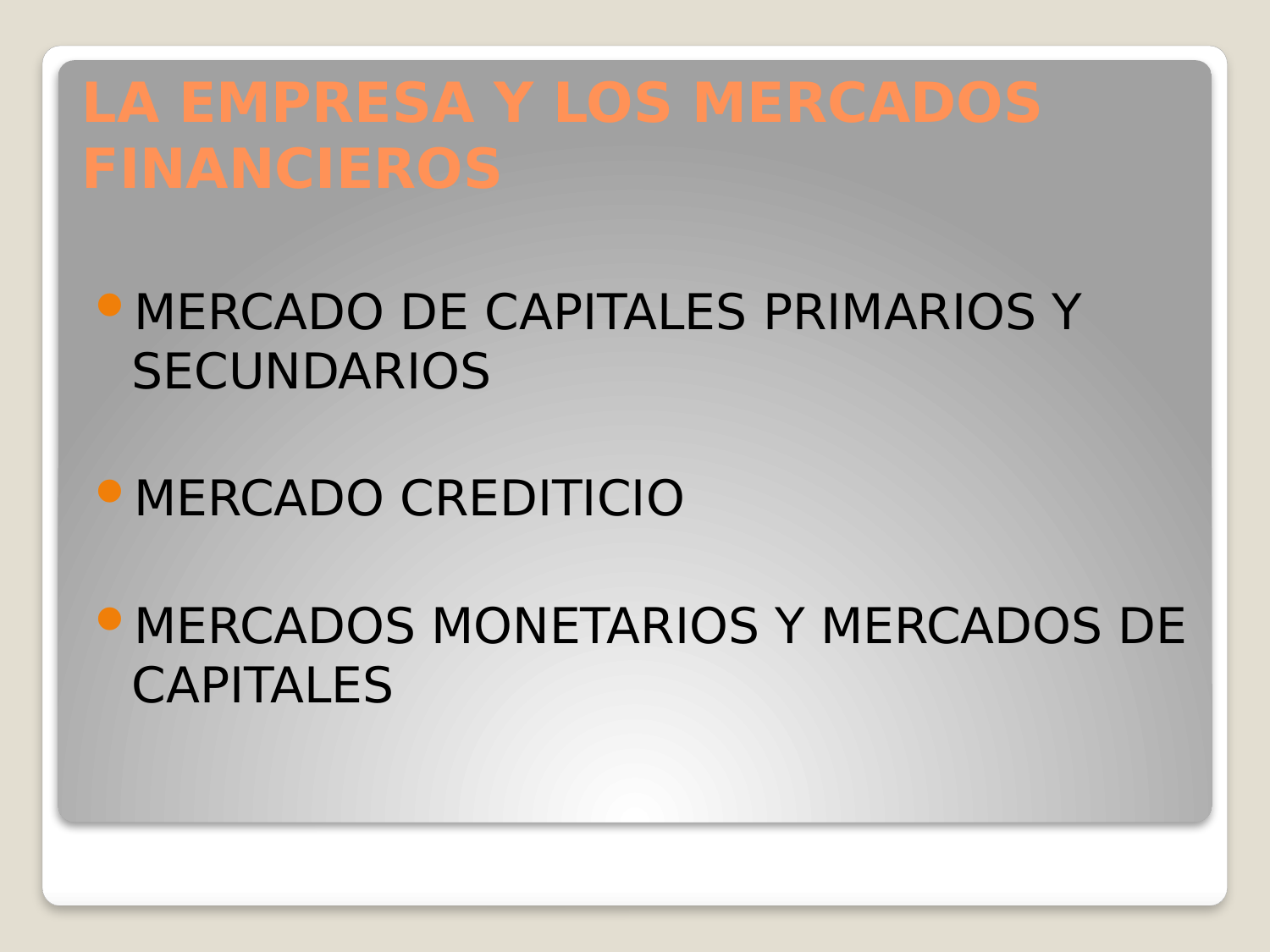

# LA EMPRESA Y LOS MERCADOS FINANCIEROS
MERCADO DE CAPITALES PRIMARIOS Y SECUNDARIOS

MERCADO CREDITICIO

MERCADOS MONETARIOS Y MERCADOS DE CAPITALES